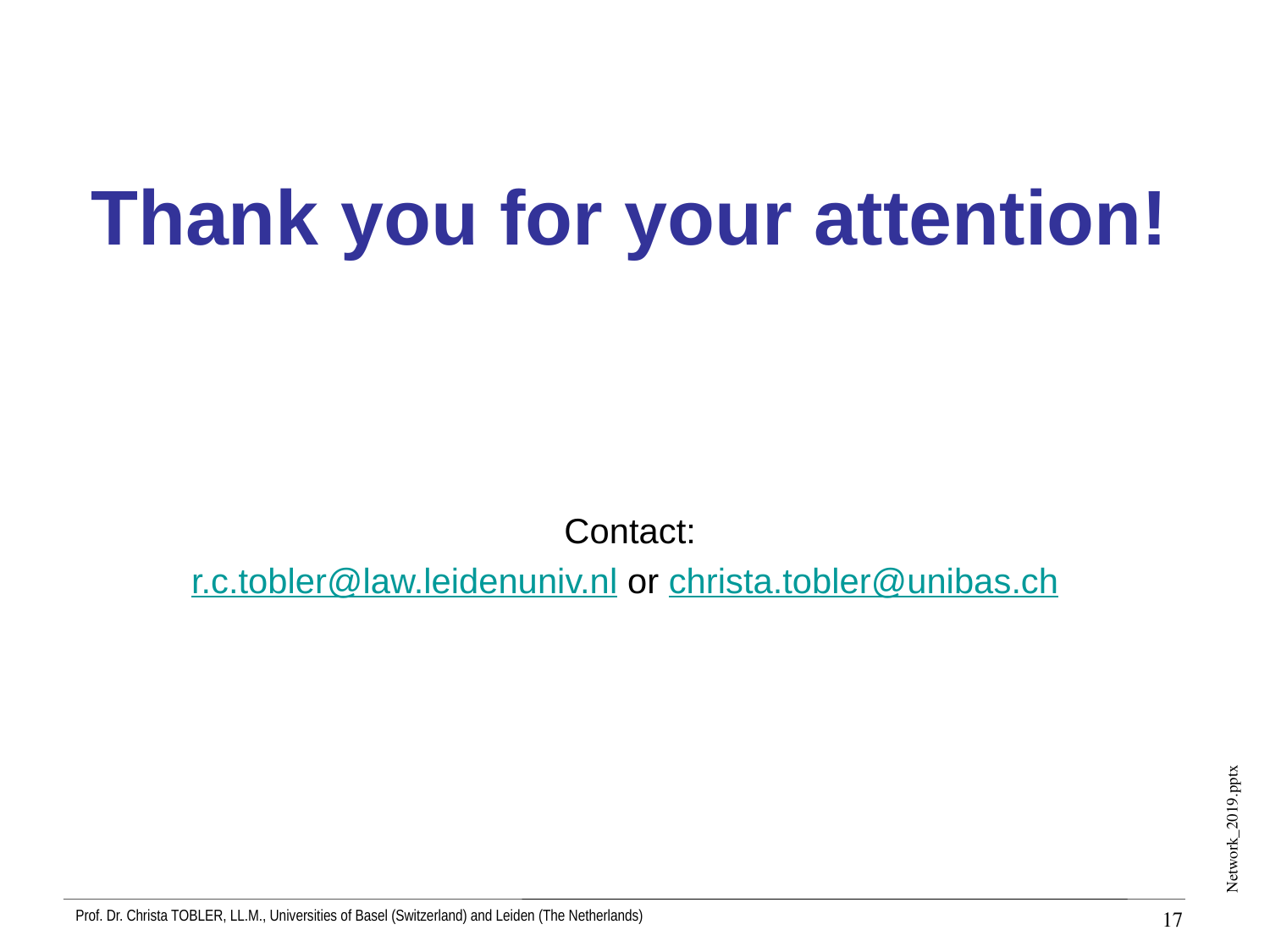

# Thank you for your attention!

Contact:
r.c.tobler@law.leidenuniv.nl or christa.tobler@unibas.ch
17